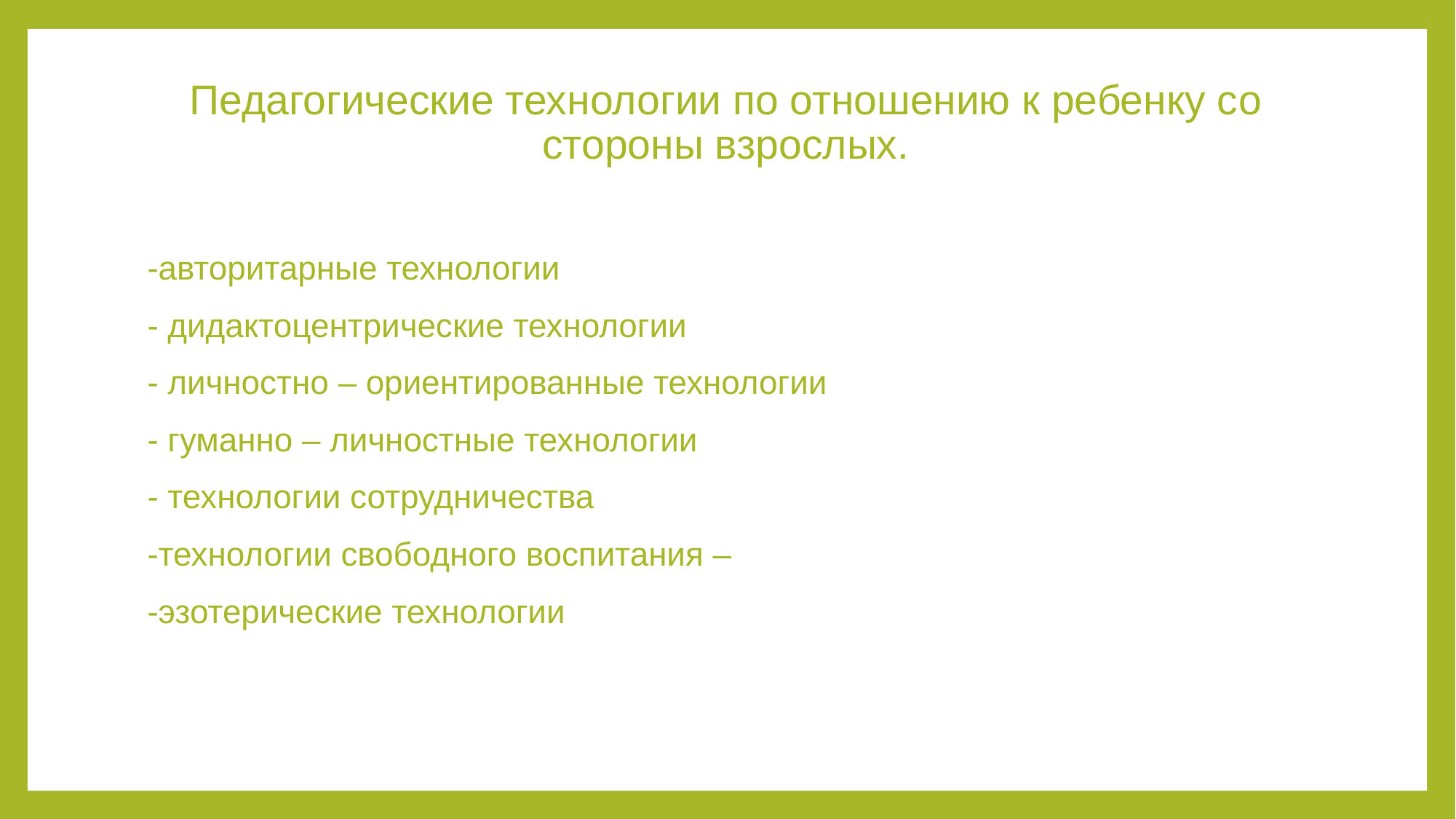

# Педагогические технологии по отношению к ребенку со стороны взрослых.
-авторитарные технологии
- дидактоцентрические технологии
- личностно – ориентированные технологии
- гуманно – личностные технологии
- технологии сотрудничества
-технологии свободного воспитания –
-эзотерические технологии